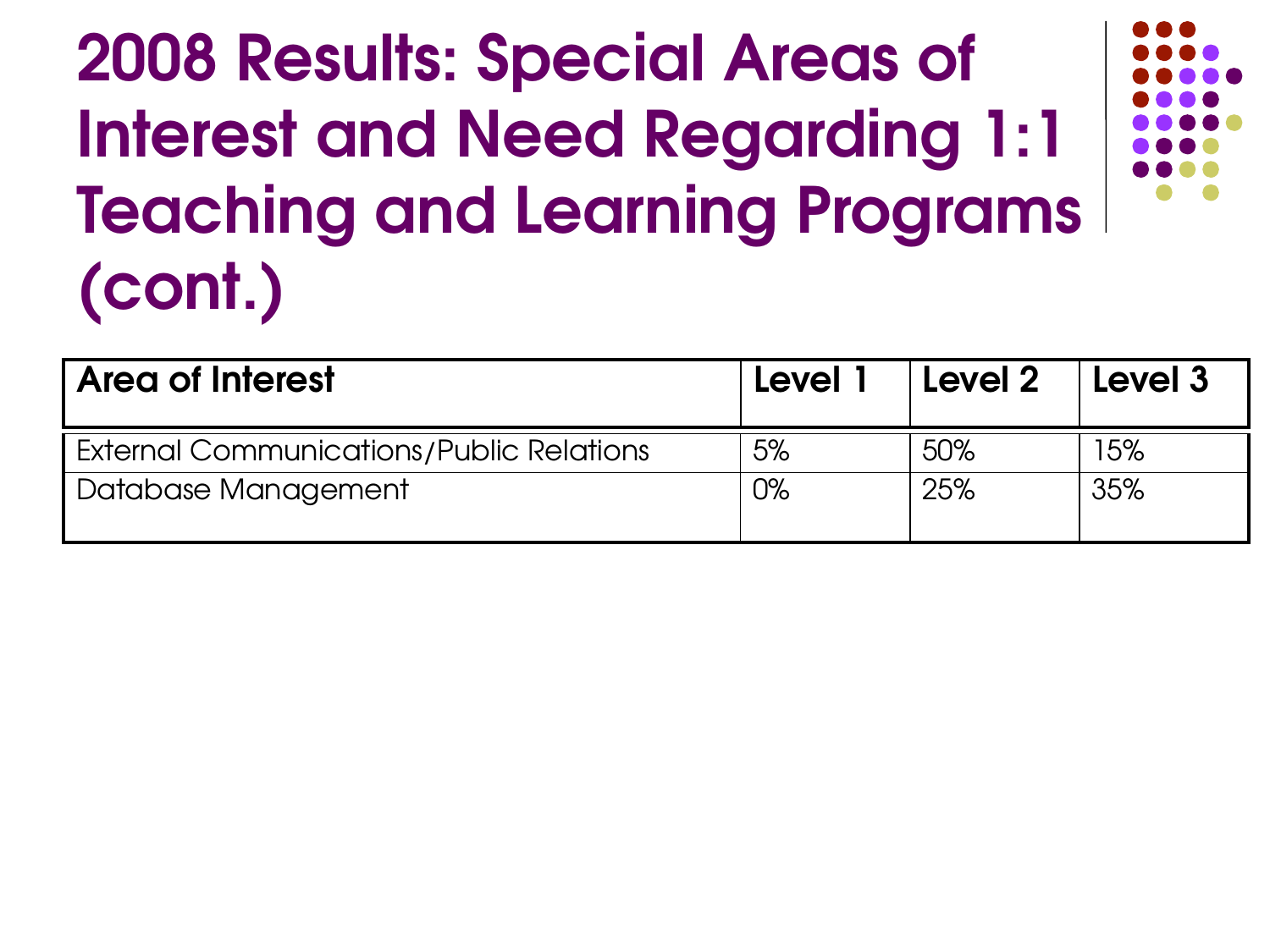

# 2008 Results: Special Areas of Interest and Need Regarding 1:1 Teaching and Learning Programs (cont.)
| Area of Interest | Level 1 | Level 2 | Level 3 |
| --- | --- | --- | --- |
| External Communications/Public Relations | 5% | 50% | 15% |
| --- | --- | --- | --- |
| Database Management | 0% | 25% | 35% |